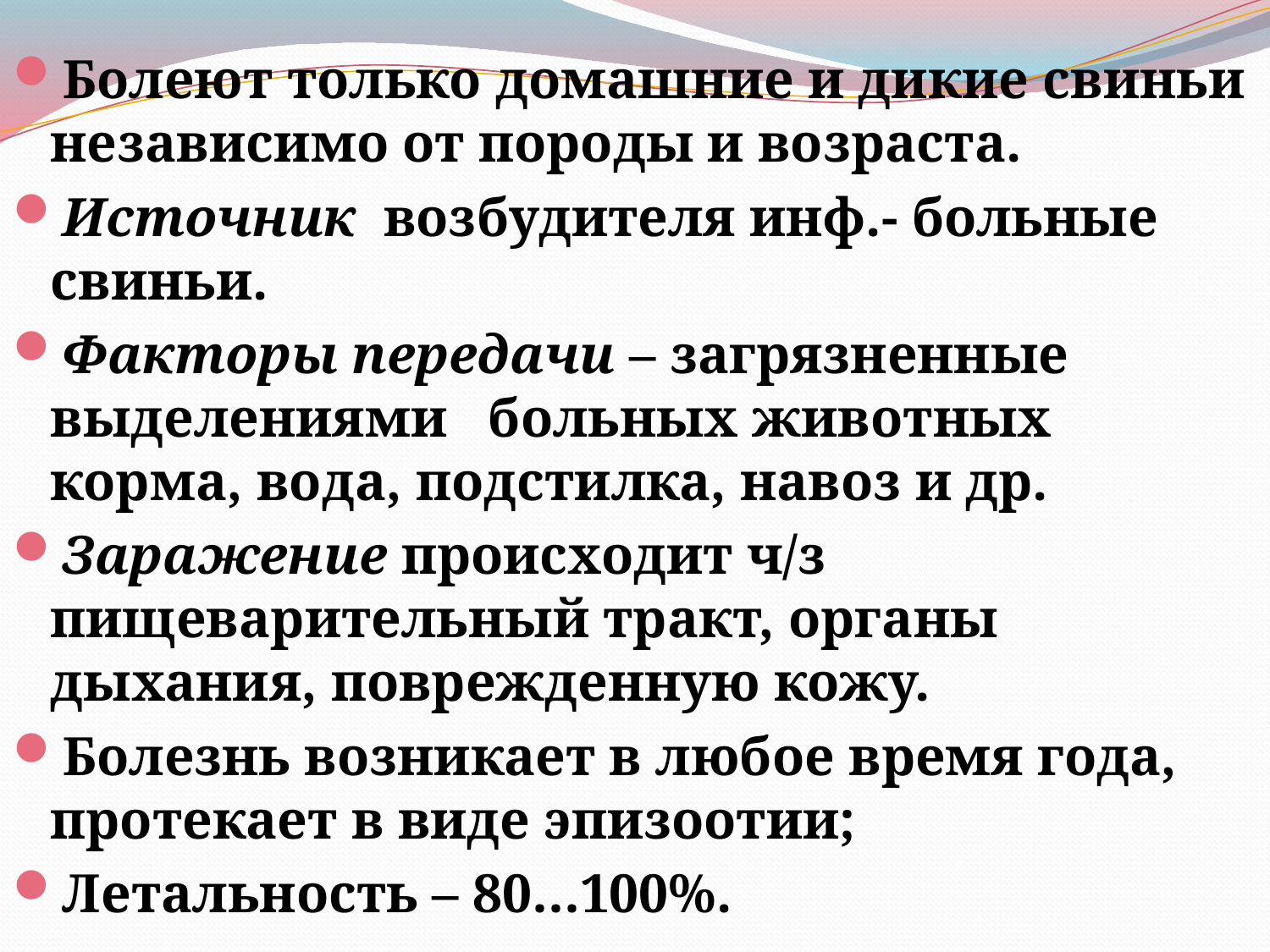

Болеют только домашние и дикие свиньи независимо от породы и возраста.
Источник  возбудителя инф.- больные свиньи.
Факторы передачи – загрязненные выделениями   больных животных корма, вода, подстилка, навоз и др.
Заражение происходит ч/з пищеварительный тракт, органы дыхания, поврежденную кожу.
Болезнь возникает в любое время года, протекает в виде эпизоотии;
Летальность – 80…100%.